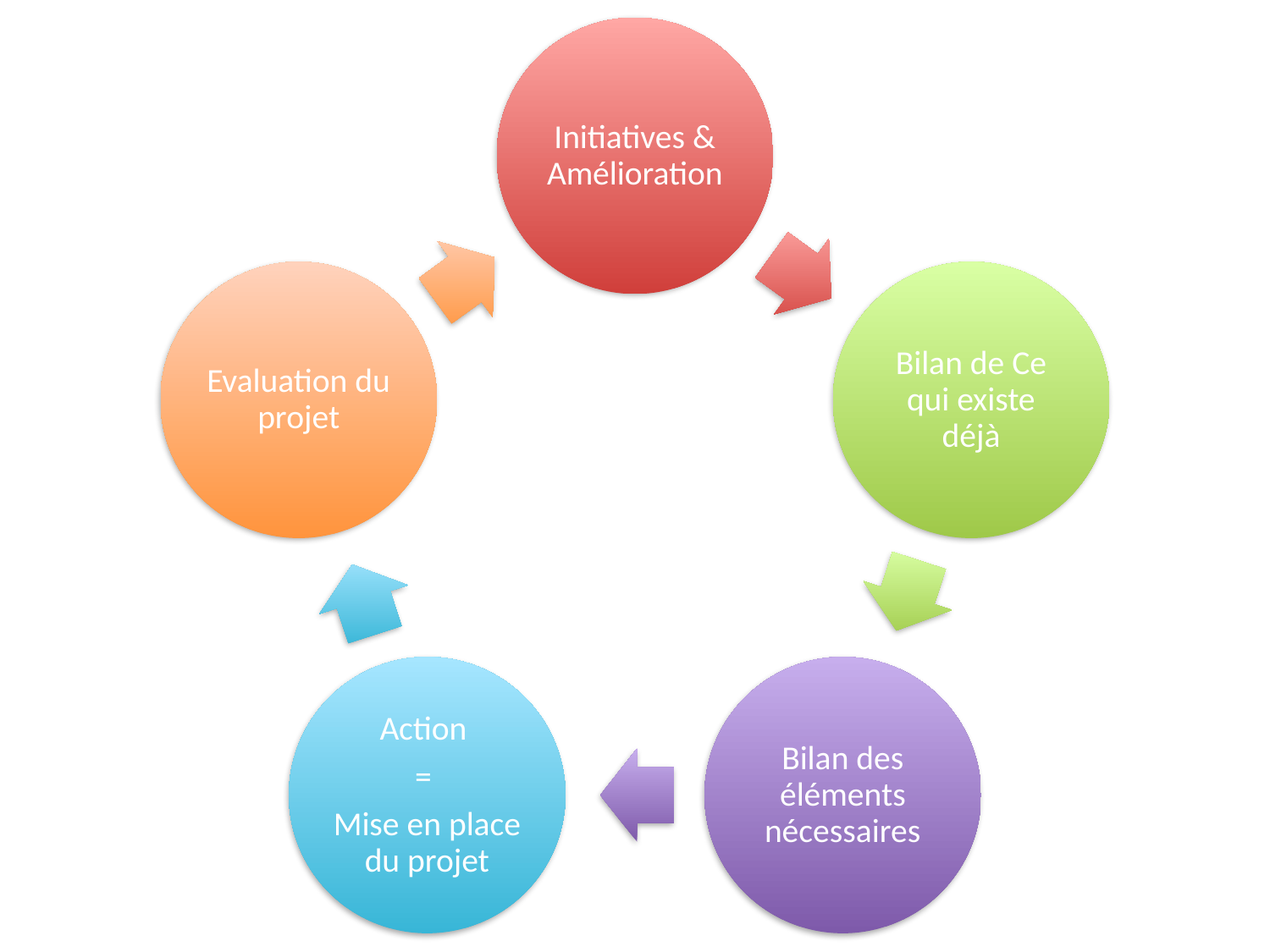

Initiatives & Amélioration

Bilan de Ce qui existe déjà

Bilan des éléments nécessaires

Action
=
Mise en place du projet

Evaluation du projet